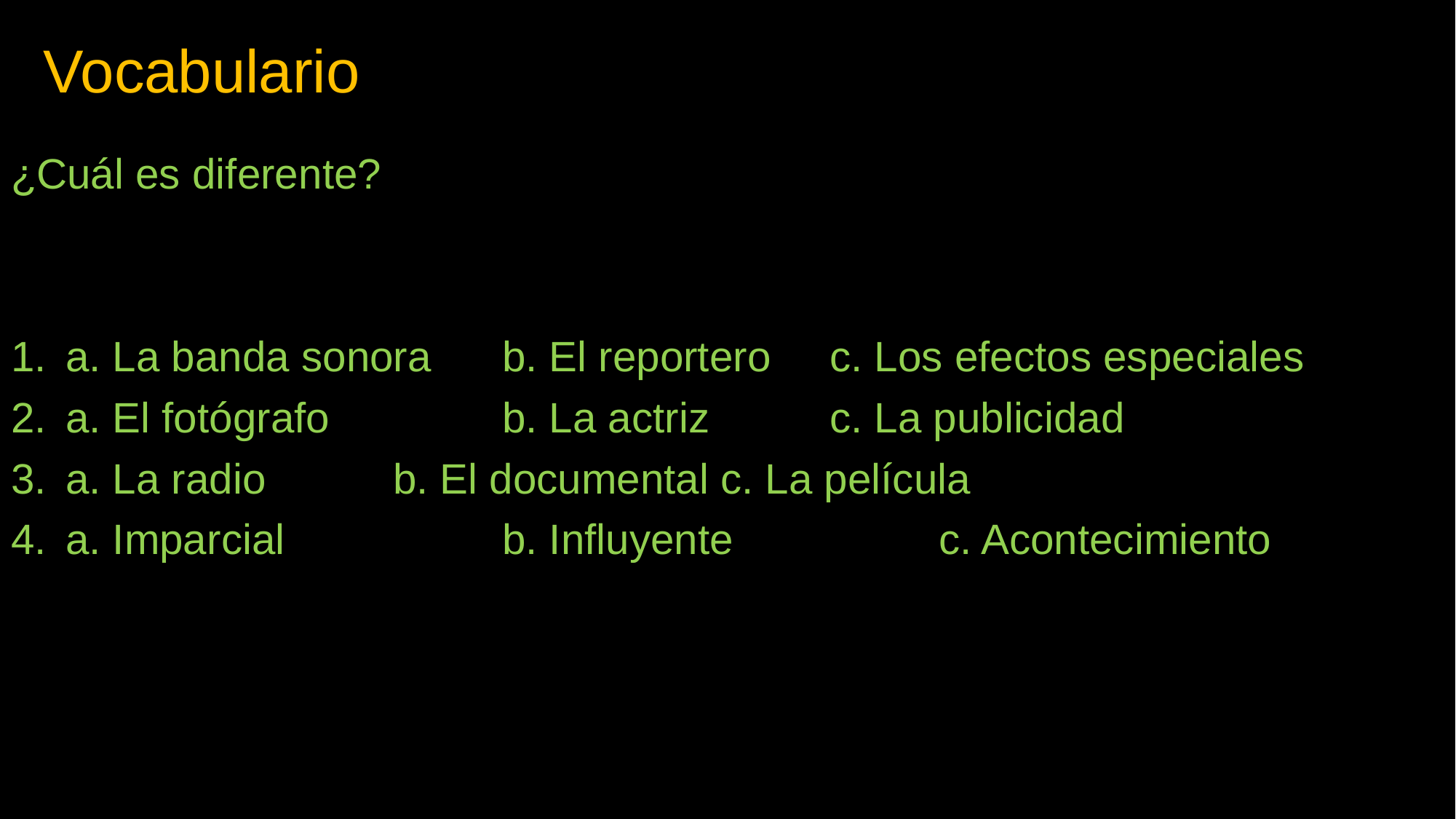

# Vocabulario
¿Cuál es diferente?

a. La banda sonora   	b. El reportero   	c. Los efectos especiales
a. El fotógrafo          	b. La actriz          	c. La publicidad
a. La radio         	b. El documental	c. La película
a. Imparcial		b. Influyente		c. Acontecimiento